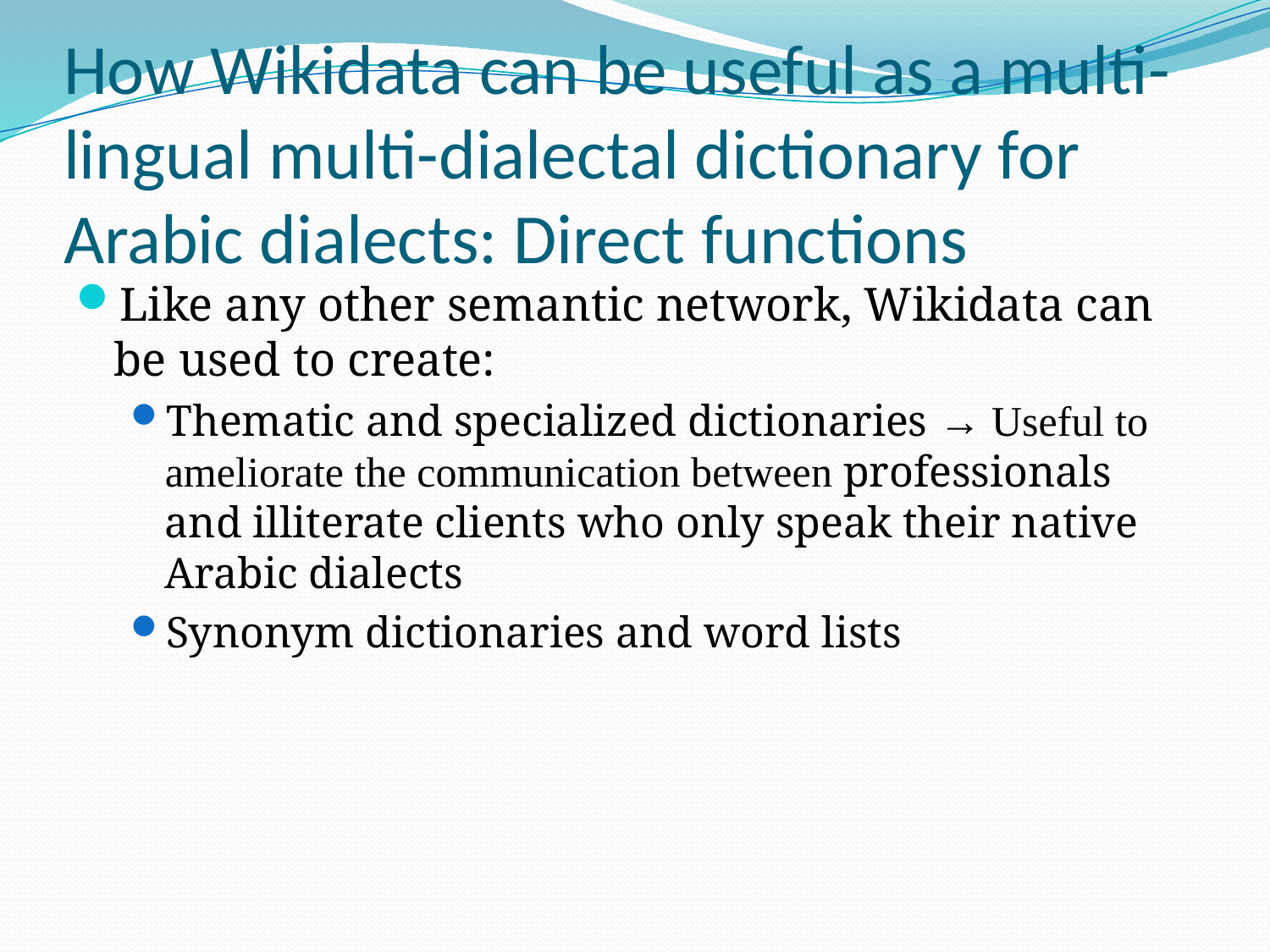

# How Wikidata can be useful as a multi-lingual multi-dialectal dictionary for Arabic dialects: Direct functions
Like any other semantic network, Wikidata can be used to create:
Thematic and specialized dictionaries → Useful to ameliorate the communication between professionals and illiterate clients who only speak their native Arabic dialects
Synonym dictionaries and word lists